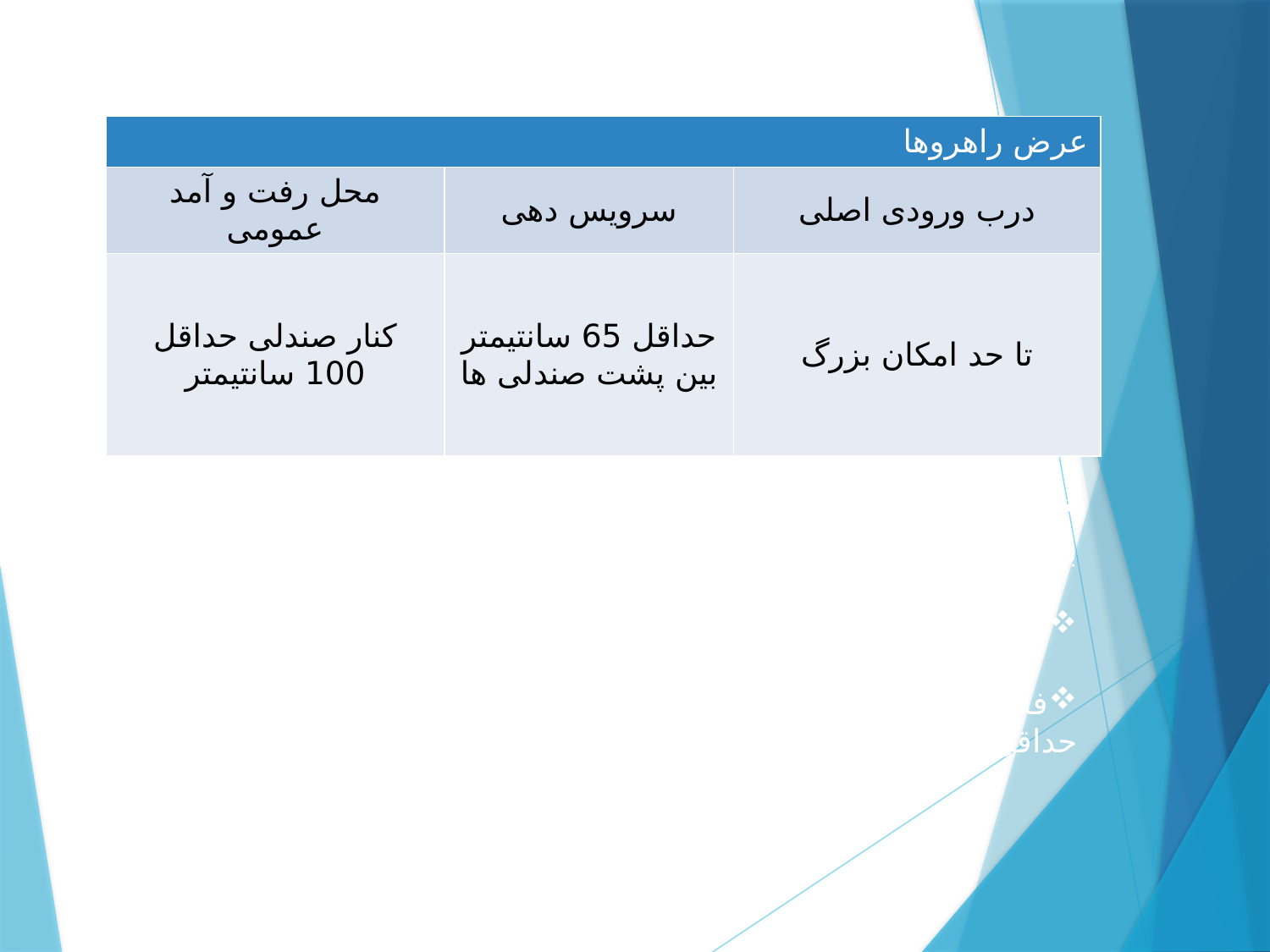

| عرض راهروها |  |  |
| --- | --- | --- |
| محل رفت و آمد عمومی | سرویس دهی | درب ورودی اصلی |
| کنار صندلی حداقل 100 سانتیمتر | حداقل 65 سانتیمتر بین پشت صندلی ها | تا حد امکان بزرگ |
خط دید هر تماشاچی بایستی 12 سانتیمتر بالاتر از چشم تماشاچی ردیف جلو باشد.

حداکثر فاصله آخرین ردیف از خط جلوی صحنه 24 متر می باشد.

فاصله لبه نشیمن هر صندلی تا پشتی صندلی جلویی برای صندلی های ثابت حداقل 75 سانتیمتر و برای صندلی های تاشو حداقل 65 سانتیمتر باید باشد.